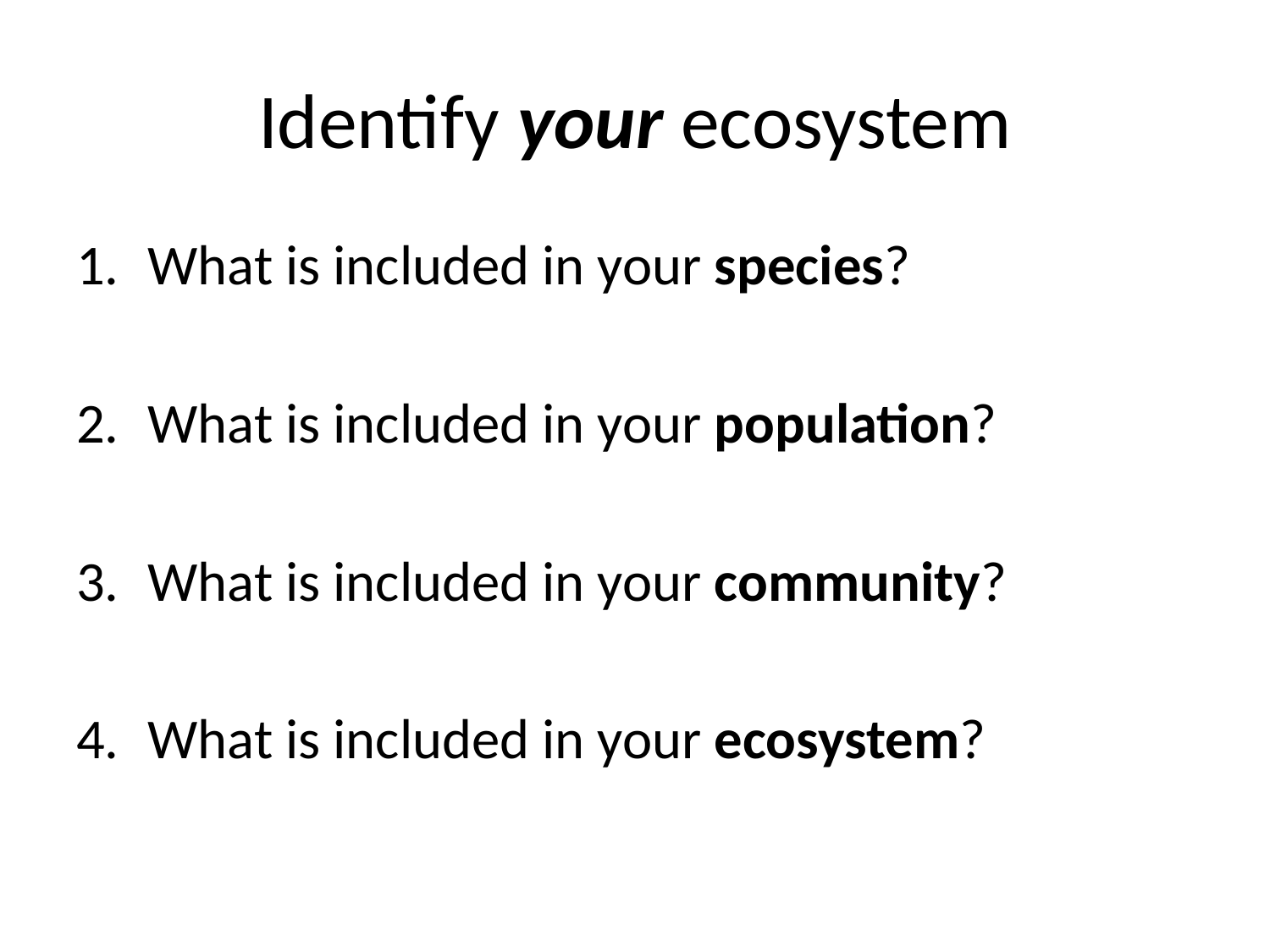

# Identify your ecosystem
What is included in your species?

What is included in your population?

What is included in your community?

What is included in your ecosystem?